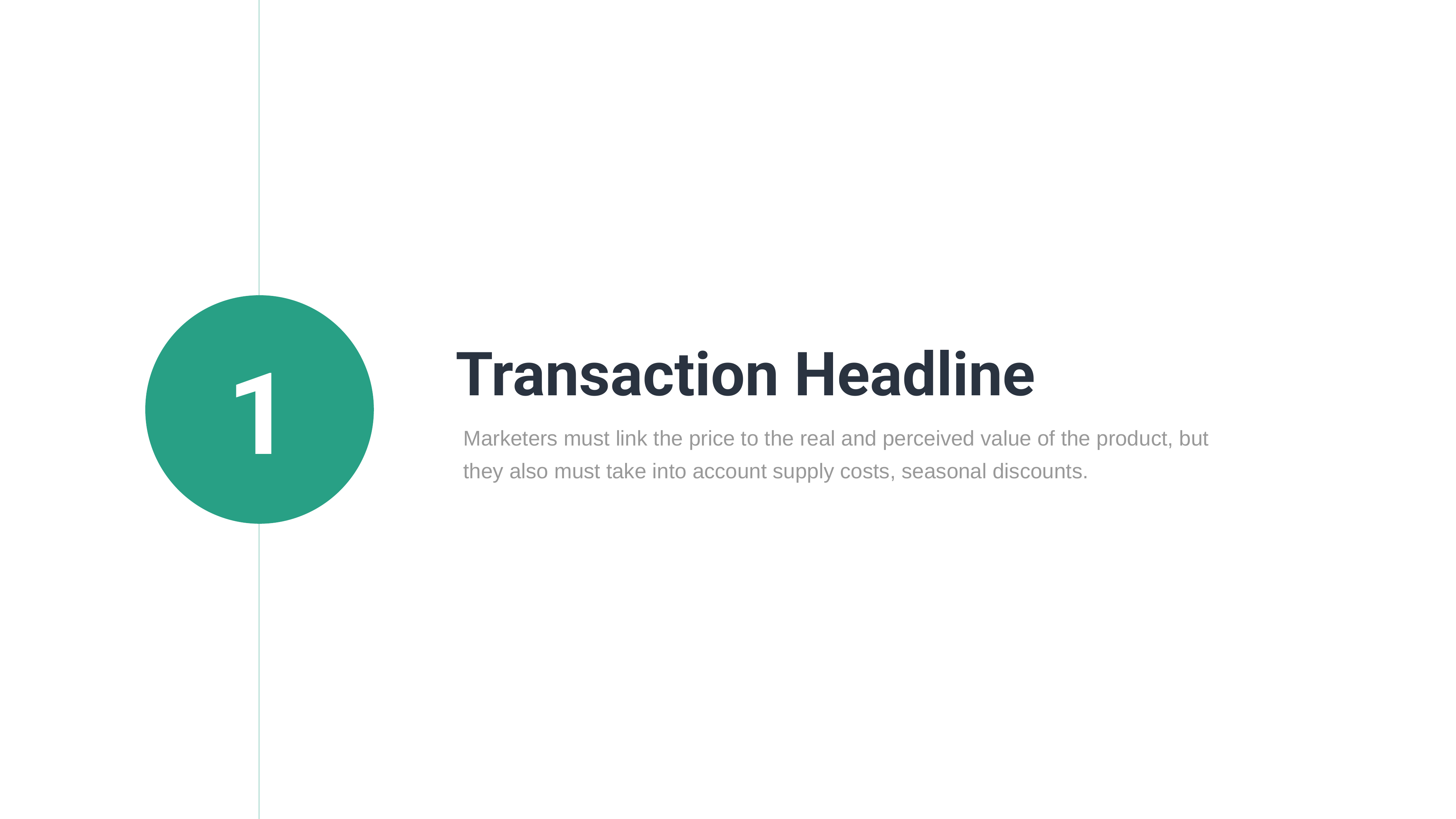

Transaction Headline
Marketers must link the price to the real and perceived value of the product, but they also must take into account supply costs, seasonal discounts.
1